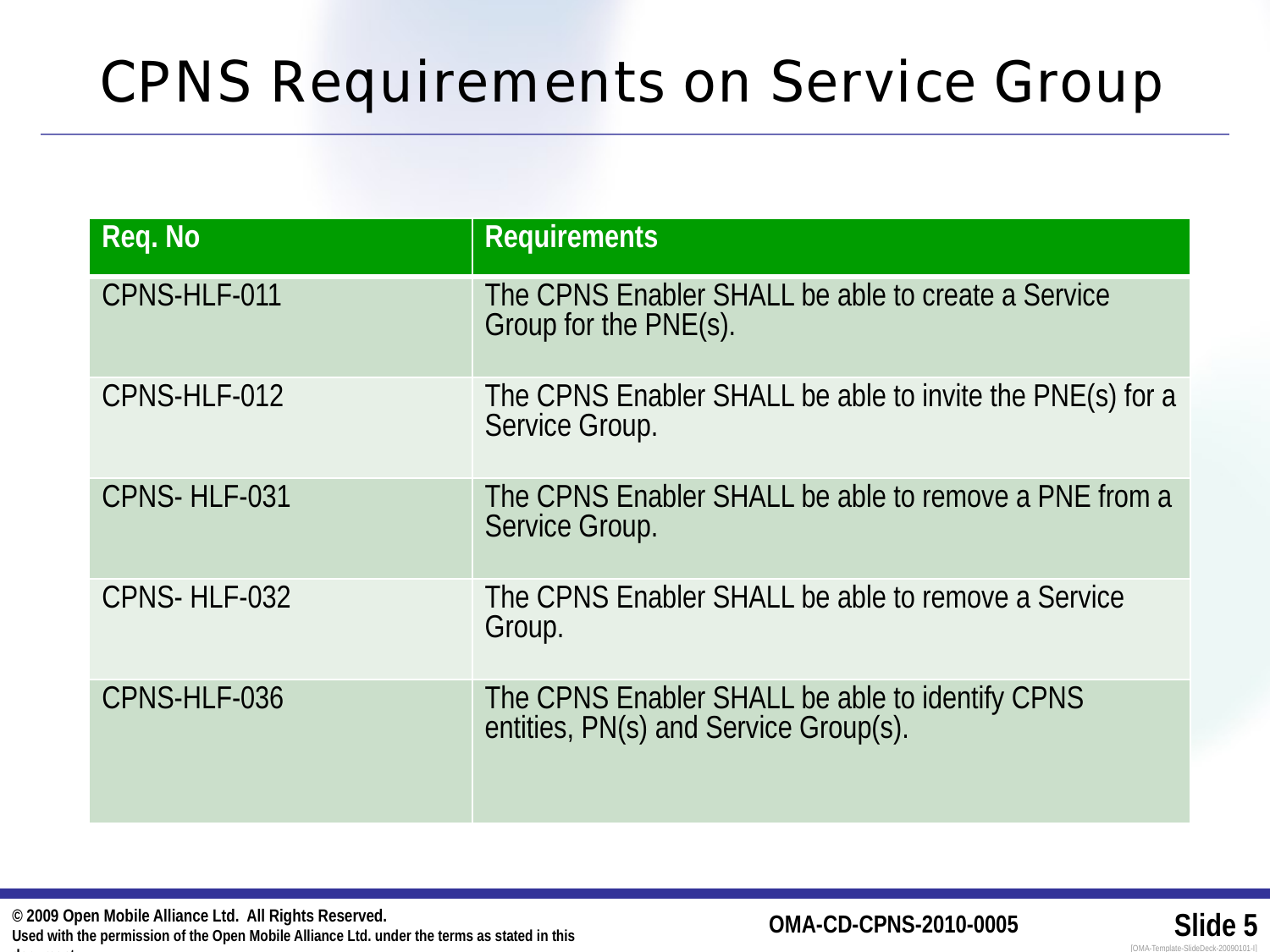

# CPNS Requirements on Service Group

| Req. No | Requirements |
| --- | --- |
| CPNS-HLF-011 | The CPNS Enabler SHALL be able to create a Service Group for the PNE(s). |
| CPNS-HLF-012 | The CPNS Enabler SHALL be able to invite the PNE(s) for a Service Group. |
| CPNS- HLF-031 | The CPNS Enabler SHALL be able to remove a PNE from a Service Group. |
| CPNS- HLF-032 | The CPNS Enabler SHALL be able to remove a Service Group. |
| CPNS-HLF-036 | The CPNS Enabler SHALL be able to identify CPNS entities, PN(s) and Service Group(s). |